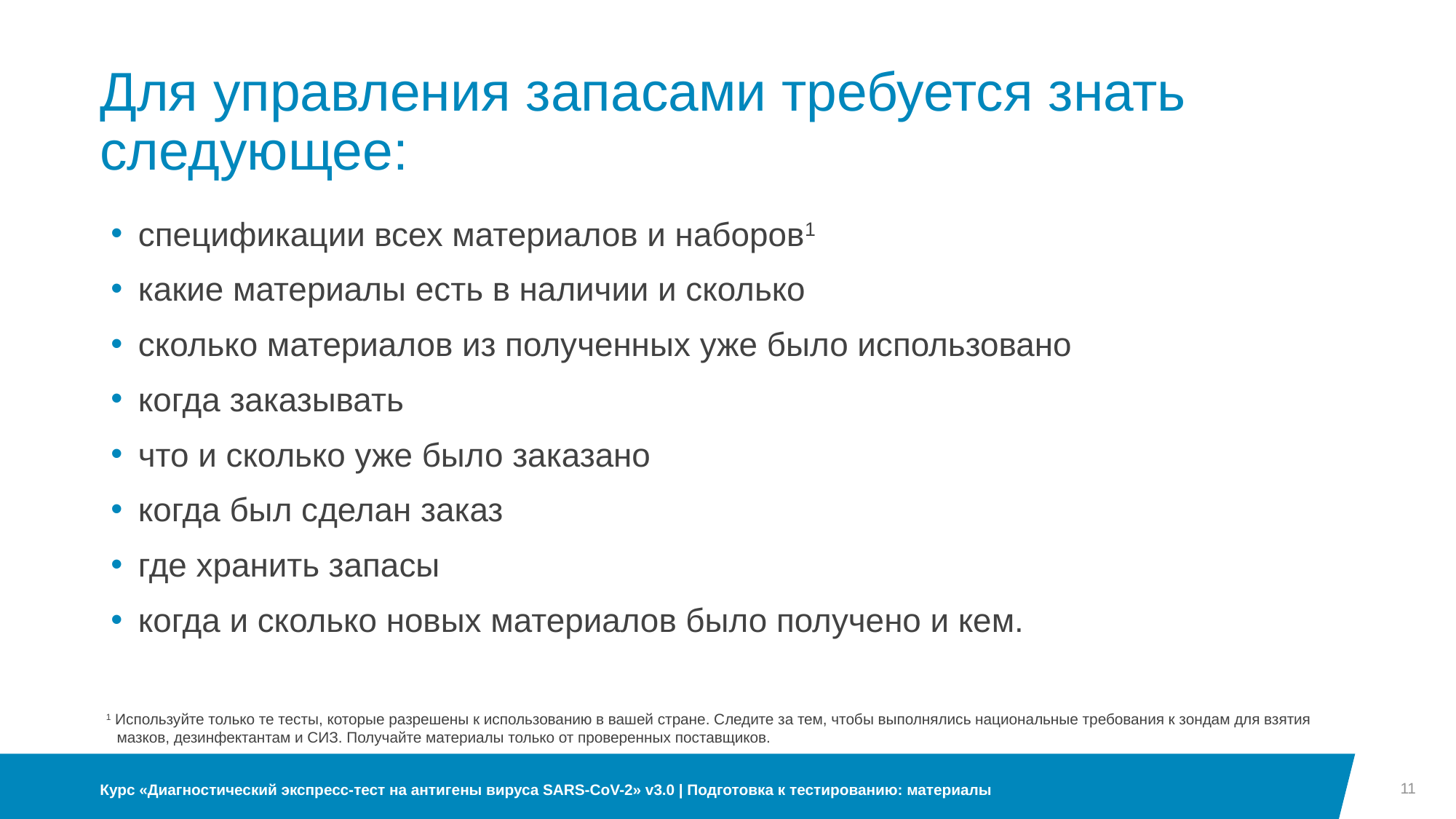

Для управления запасами требуется знать следующее:
спецификации всех материалов и наборов1
какие материалы есть в наличии и сколько
сколько материалов из полученных уже было использовано
когда заказывать
что и сколько уже было заказано
когда был сделан заказ
где хранить запасы
когда и сколько новых материалов было получено и кем.

1 Используйте только те тесты, которые разрешены к использованию в вашей стране. Следите за тем, чтобы выполнялись национальные требования к зондам для взятия мазков, дезинфектантам и СИЗ. Получайте материалы только от проверенных поставщиков.
11
Курс «Диагностический экспресс-тест на антигены вируса SARS-CoV-2» v3.0 | Подготовка к тестированию: материалы